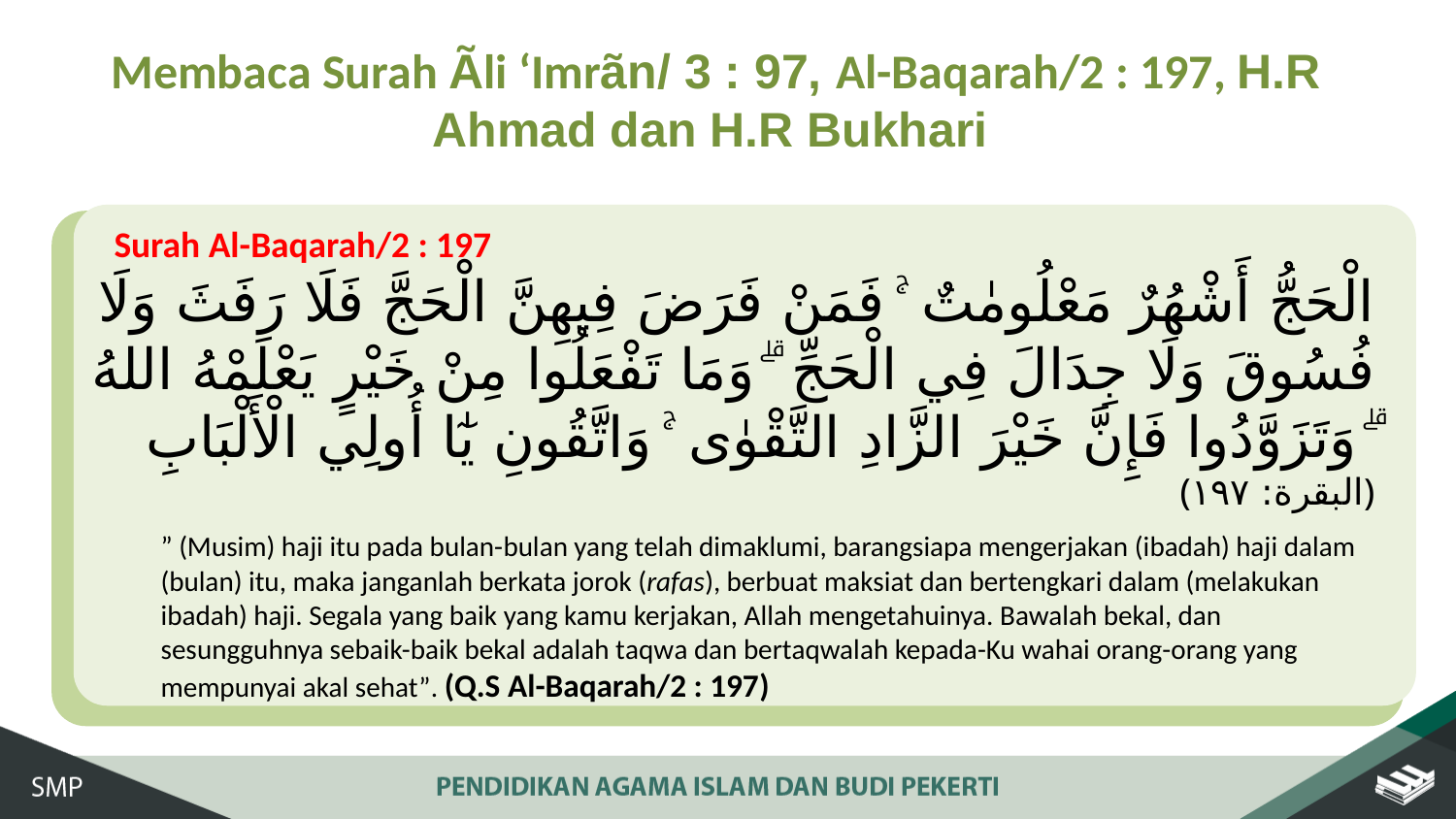

Membaca Surah Ãli ‘Imrãn/ 3 : 97, Al-Baqarah/2 : 197, H.R Ahmad dan H.R Bukhari

Surah Al-Baqarah/2 : 197
الْحَجُّ أَشْهُرٌ مَعْلُومٰتٌ ۚ فَمَنْ فَرَضَ فِيهِنَّ الْحَجَّ فَلَا رَفَثَ وَلَا فُسُوقَ وَلَا جِدَالَ فِي الْحَجِّ ۗ وَمَا تَفْعَلُوا مِنْ خَيْرٍ يَعْلَمْهُ اللهُ ۗ وَتَزَوَّدُوا فَإِنَّ خَيْرَ الزَّادِ التَّقْوٰى ۚ وَاتَّقُونِ يٰٓا أُولِي الْأَلْبَابِ ﴿البقرة: ۱٩٧﴾
	” (Musim) haji itu pada bulan-bulan yang telah dimaklumi, barangsiapa mengerjakan (ibadah) haji dalam (bulan) itu, maka janganlah berkata jorok (rafas), berbuat maksiat dan bertengkari dalam (melakukan ibadah) haji. Segala yang baik yang kamu kerjakan, Allah mengetahuinya. Bawalah bekal, dan sesungguhnya sebaik-baik bekal adalah taqwa dan bertaqwalah kepada-Ku wahai orang-orang yang mempunyai akal sehat”. (Q.S Al-Baqarah/2 : 197)